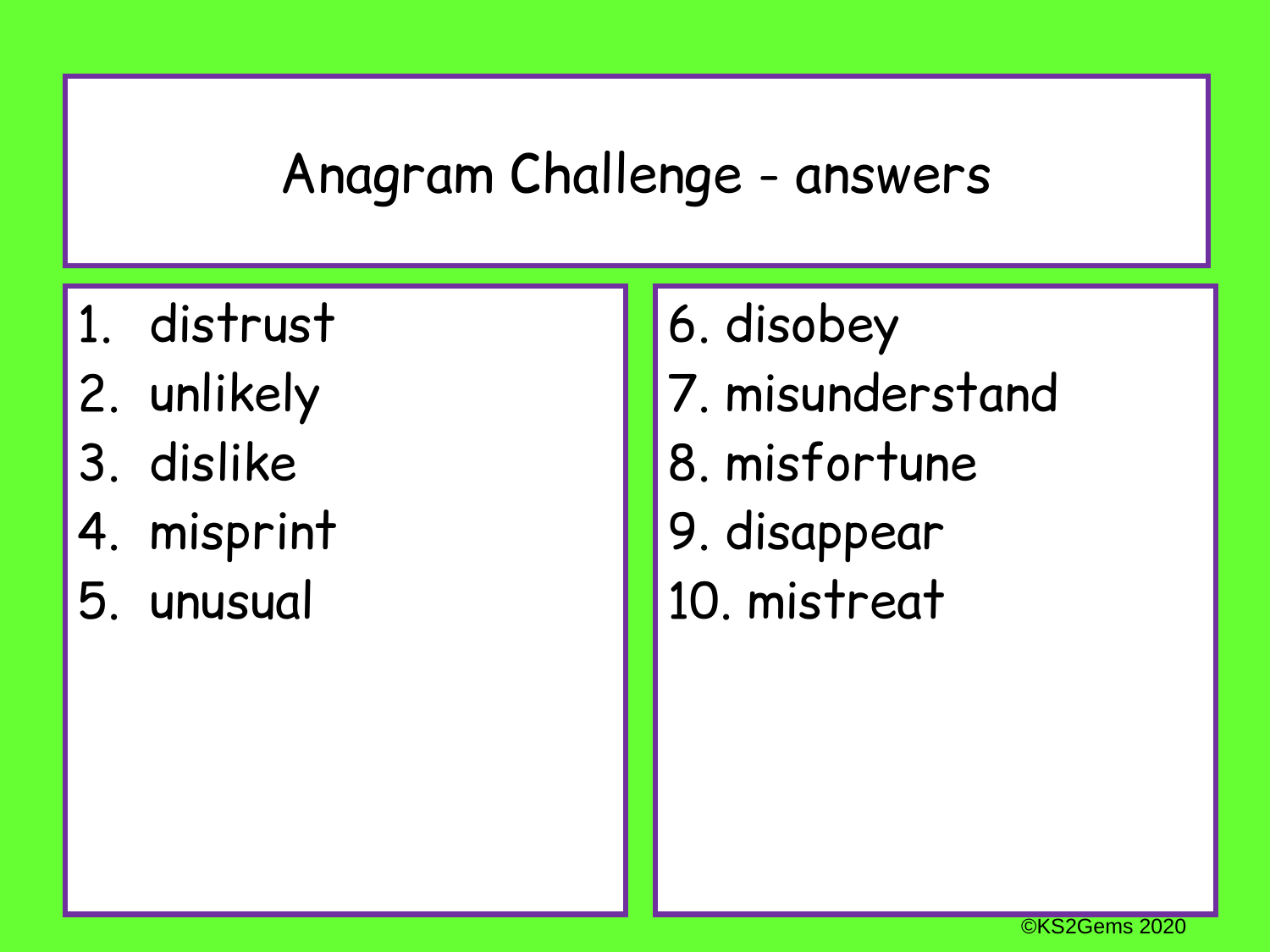

# Anagram Challenge - answers
distrust
unlikely
dislike
misprint
unusual
6. disobey
7. misunderstand
8. misfortune
9. disappear
10. mistreat